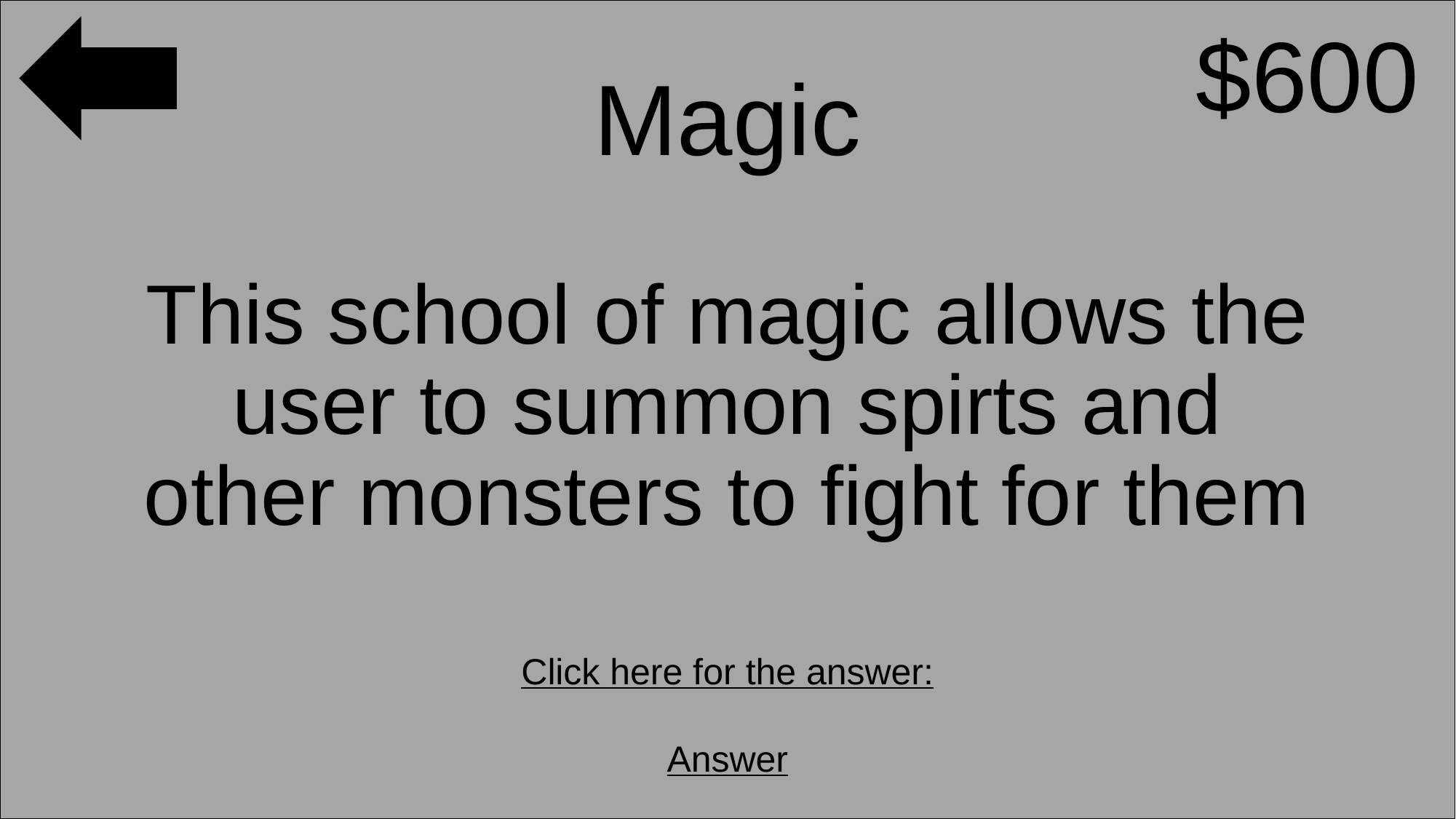

$600

#
Magic

This school of magic allows the user to summon spirts and other monsters to fight for them

Click here for the answer:

Answer